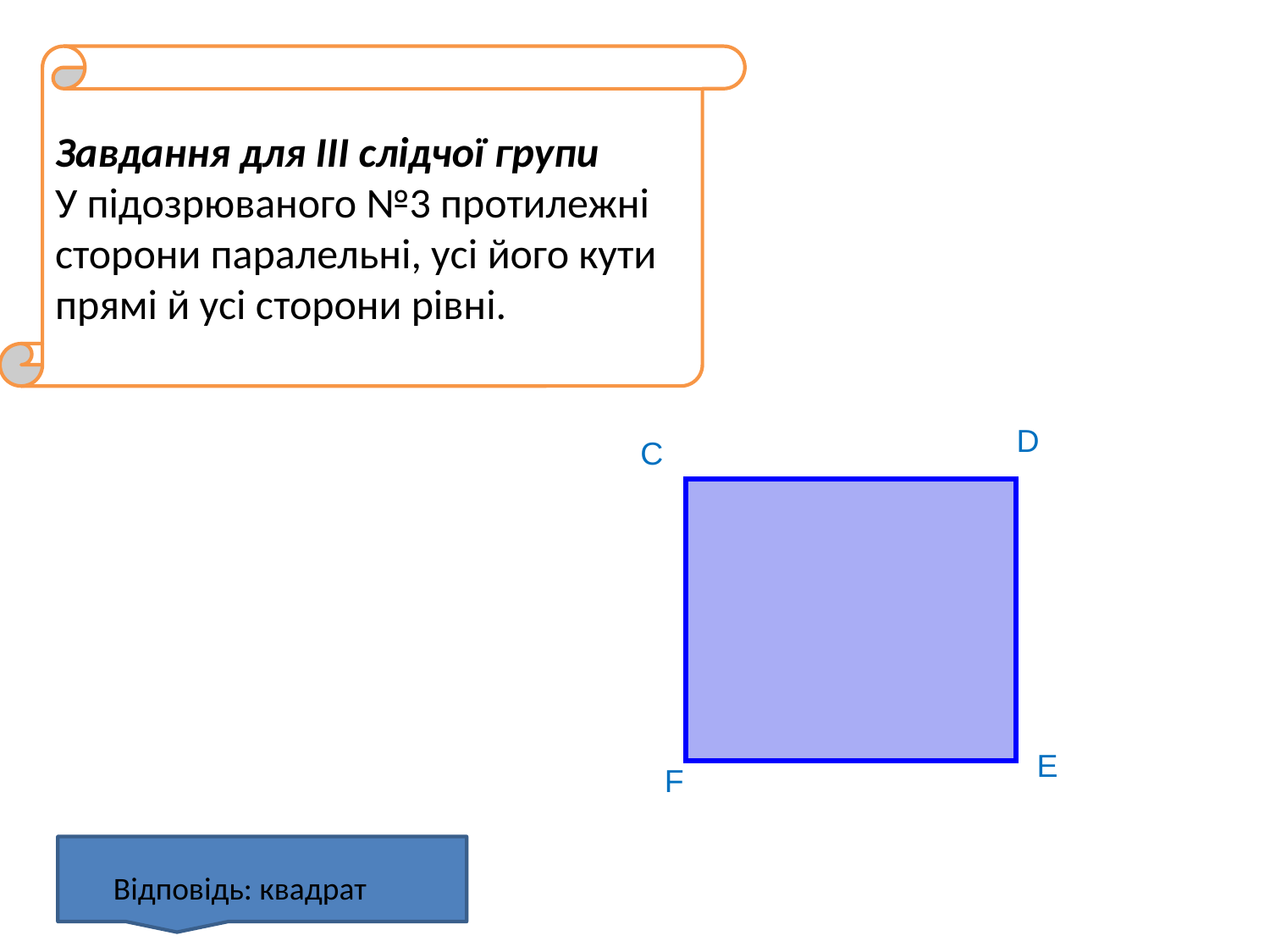

Завдання для ІІІ слідчої групи
У підозрюваного №3 протилежні сторони паралельні, усі його кути прямі й усі сторони рівні.
D
C

E
F

Відповідь: квадрат